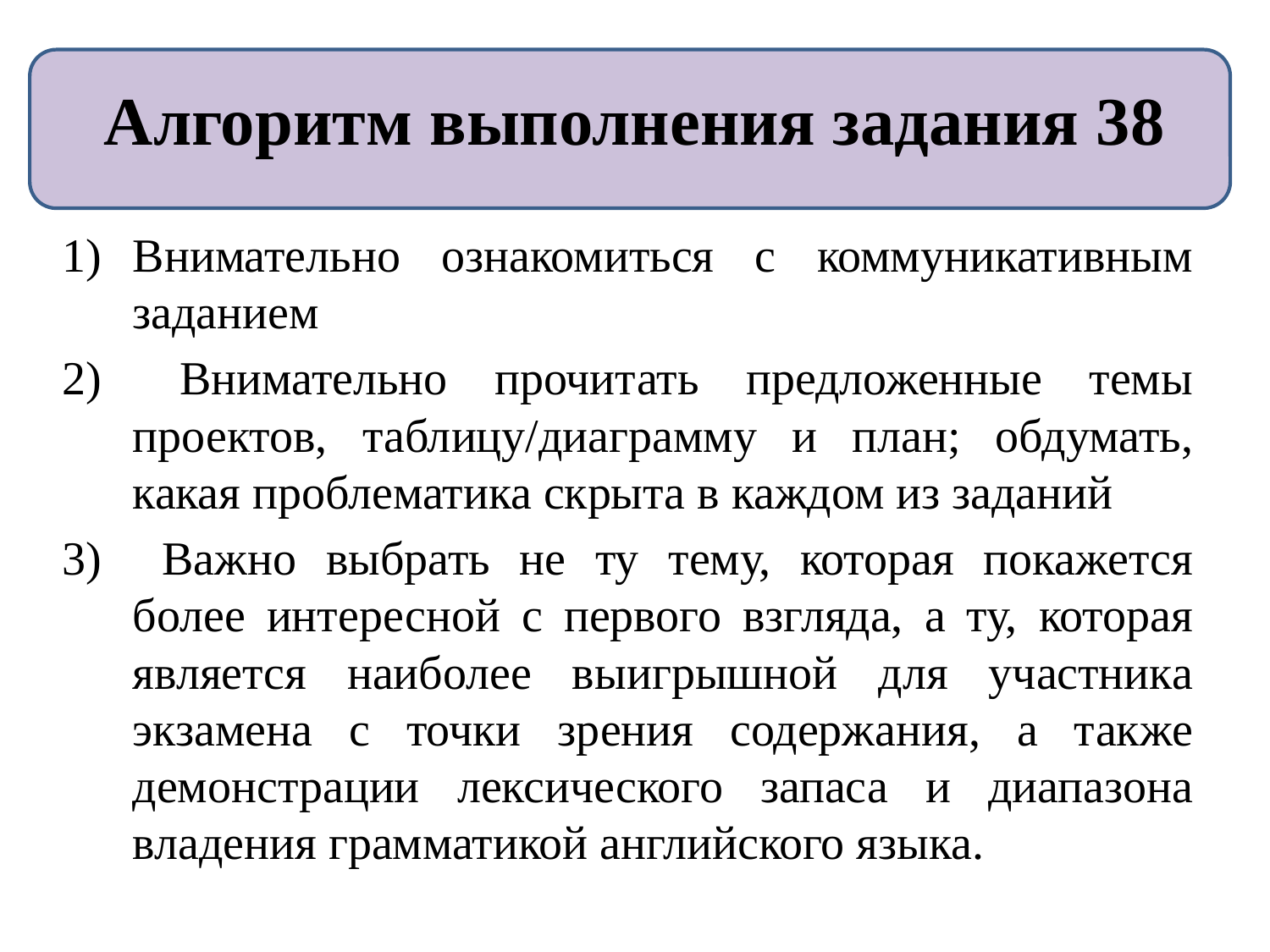

# Алгоритм выполнения задания 38

Внимательно ознакомиться с коммуникативным заданием
 Внимательно прочитать предложенные темы проектов, таблицу/диаграмму и план; обдумать, какая проблематика скрыта в каждом из заданий
 Важно выбрать не ту тему, которая покажется более интересной с первого взгляда, а ту, которая является наиболее выигрышной для участника экзамена с точки зрения содержания, а также демонстрации лексического запаса и диапазона владения грамматикой английского языка.